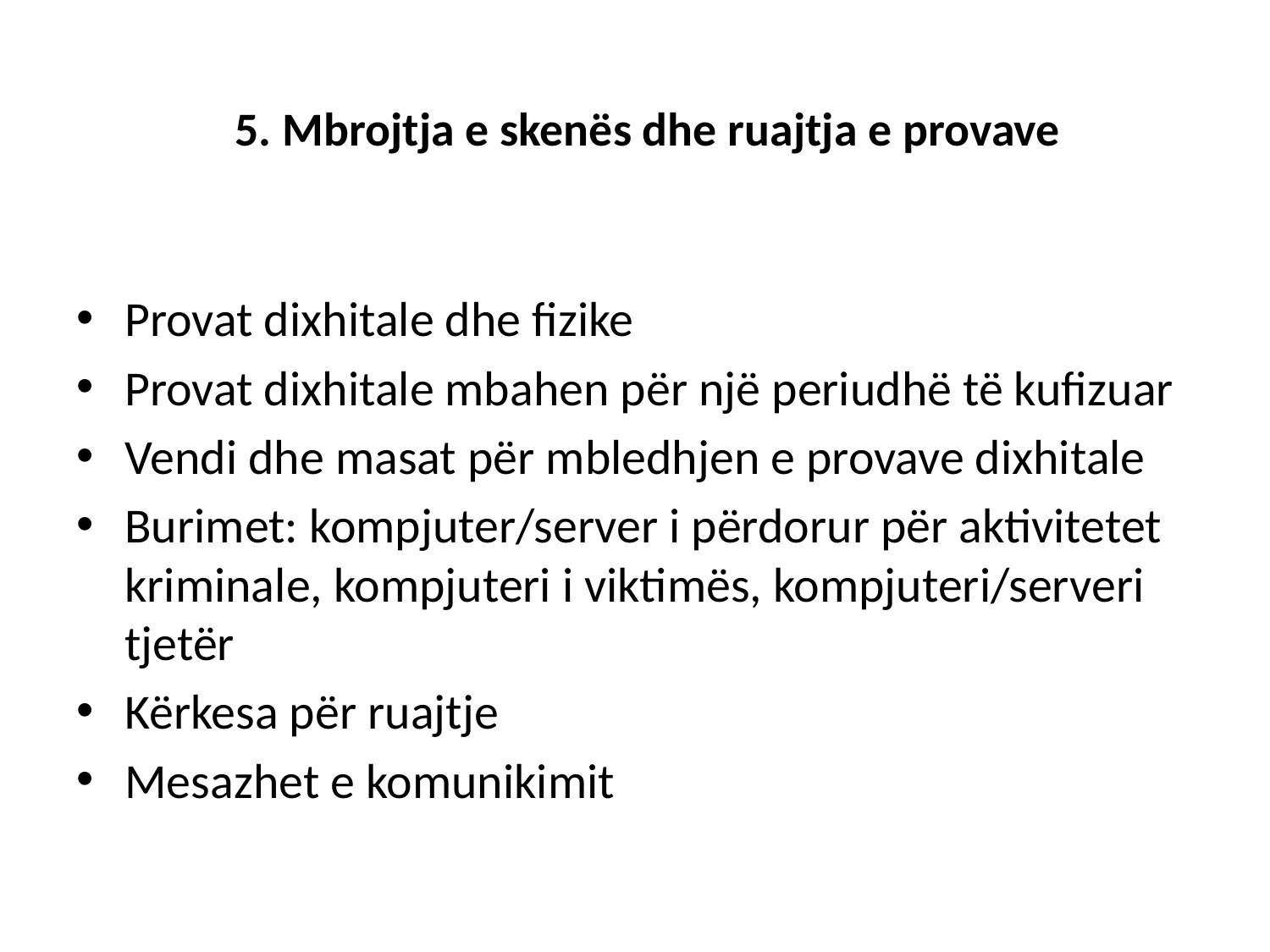

# 5. Mbrojtja e skenës dhe ruajtja e provave
Provat dixhitale dhe fizike
Provat dixhitale mbahen për një periudhë të kufizuar
Vendi dhe masat për mbledhjen e provave dixhitale
Burimet: kompjuter/server i përdorur për aktivitetet kriminale, kompjuteri i viktimës, kompjuteri/serveri tjetër
Kërkesa për ruajtje
Mesazhet e komunikimit